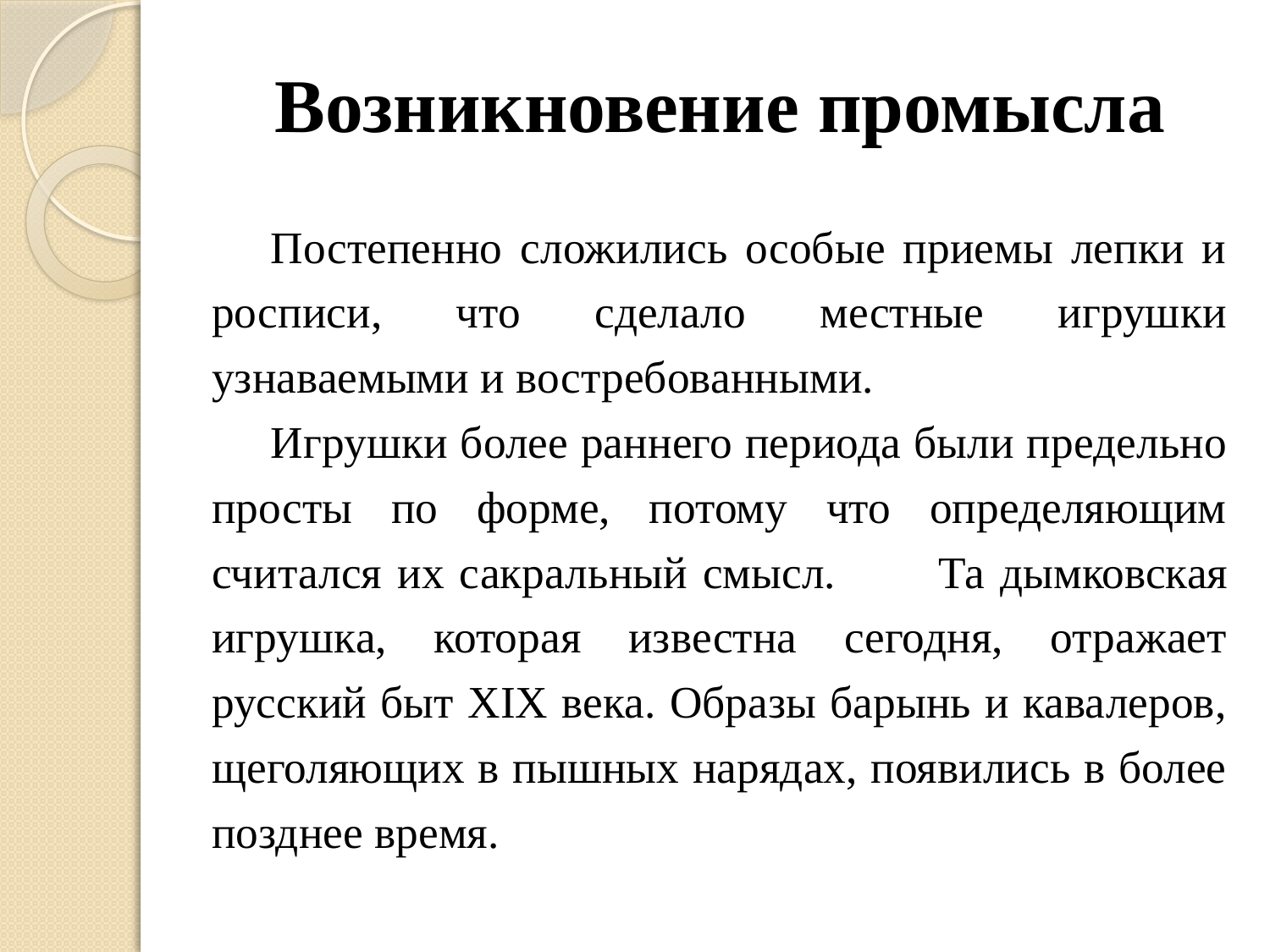

# Возникновение промысла
Постепенно сложились особые приемы лепки и росписи, что сделало местные игрушки узнаваемыми и востребованными.
Игрушки более раннего периода были предельно просты по форме, потому что определяющим считался их сакральный смысл. 	Та дымковская игрушка, которая известна сегодня, отражает русский быт XIX века. Образы барынь и кавалеров, щеголяющих в пышных нарядах, появились в более позднее время.